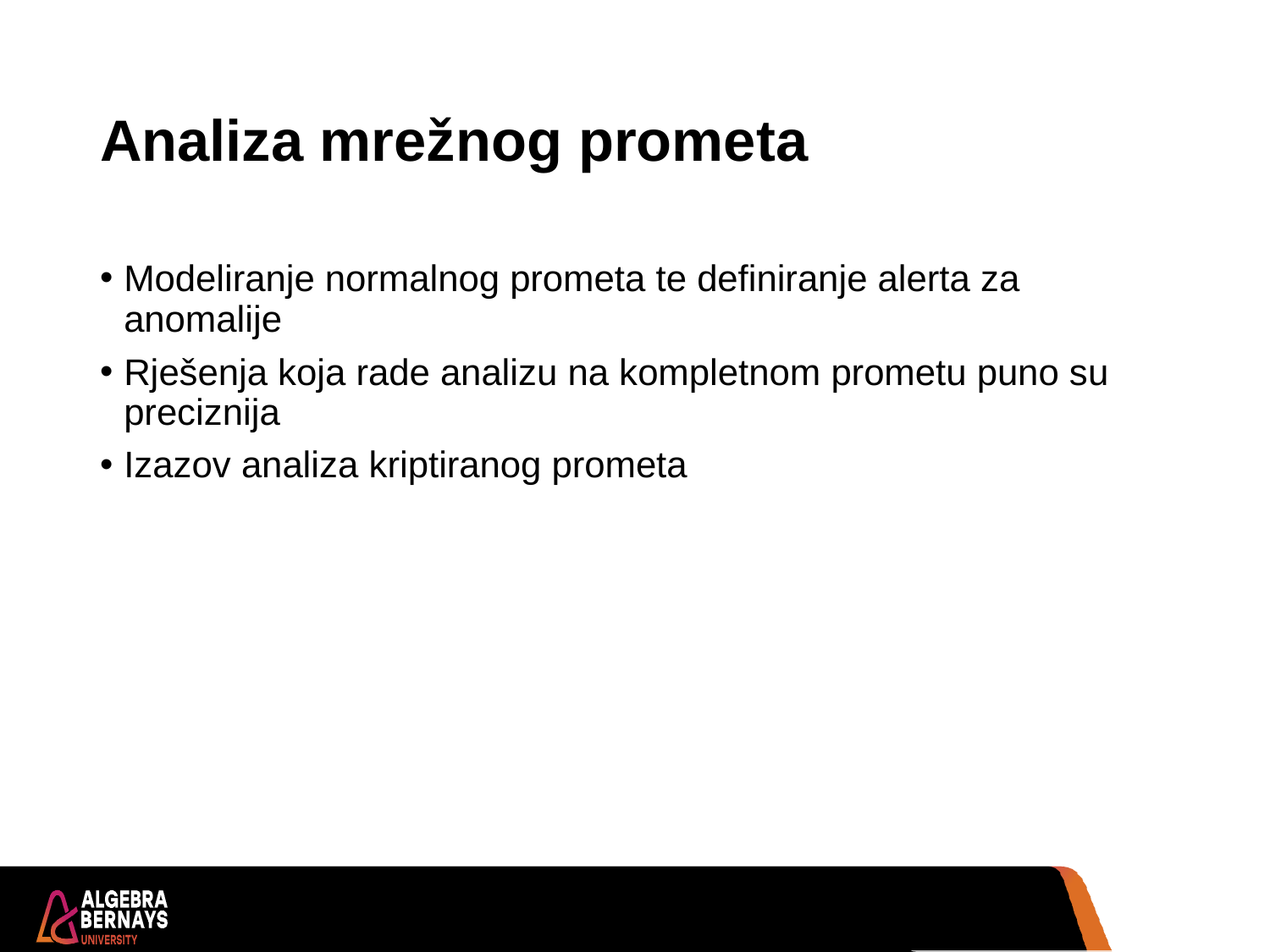

# Analiza mrežnog prometa
Modeliranje normalnog prometa te definiranje alerta za anomalije
Rješenja koja rade analizu na kompletnom prometu puno su preciznija
Izazov analiza kriptiranog prometa